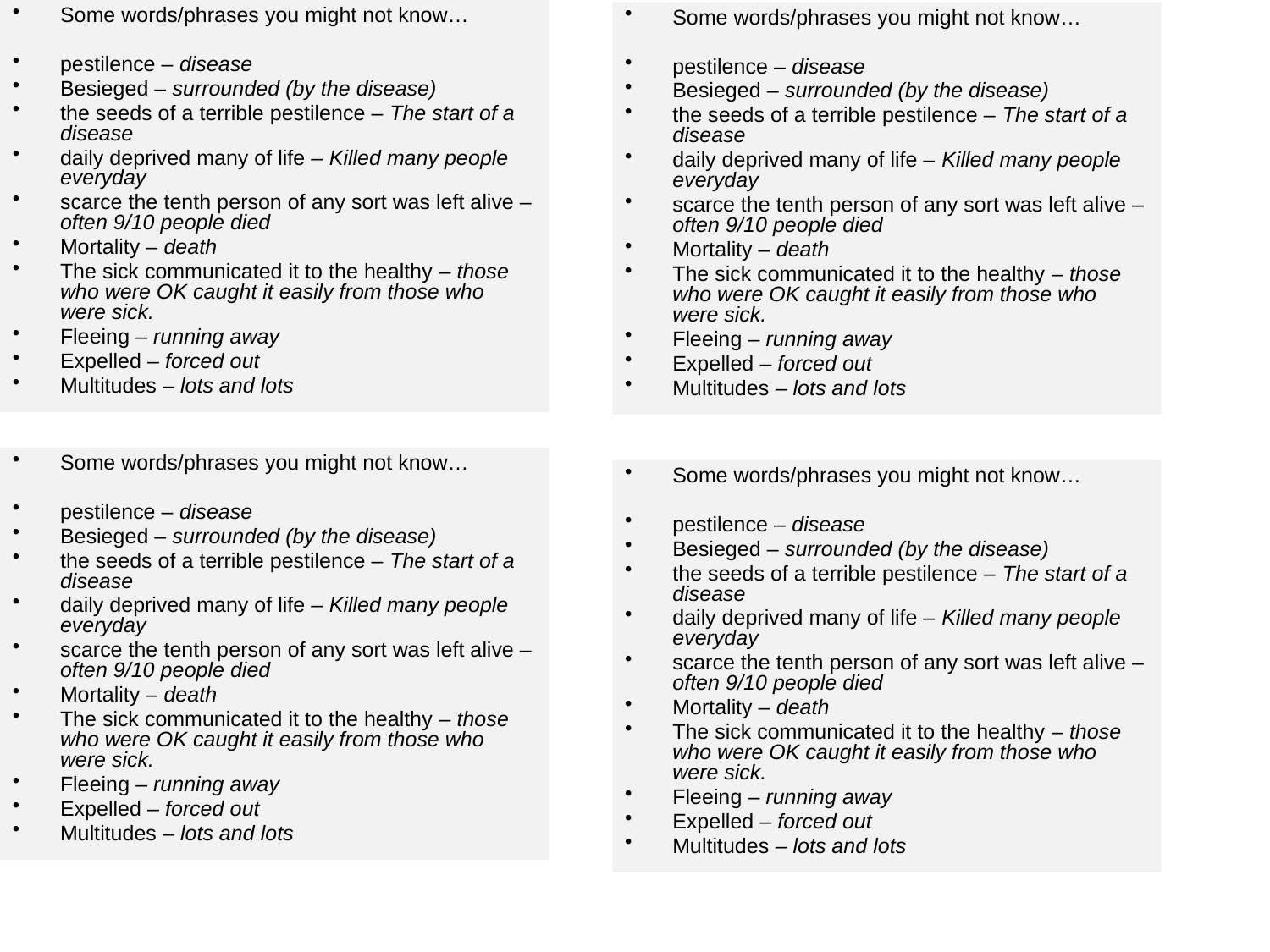

Some words/phrases you might not know…

pestilence – disease
Besieged – surrounded (by the disease)
the seeds of a terrible pestilence – The start of a disease
daily deprived many of life – Killed many people everyday
scarce the tenth person of any sort was left alive – often 9/10 people died
Mortality – death
The sick communicated it to the healthy – those who were OK caught it easily from those who were sick.
Fleeing – running away
Expelled – forced out
Multitudes – lots and lots

Some words/phrases you might not know…

pestilence – disease
Besieged – surrounded (by the disease)
the seeds of a terrible pestilence – The start of a disease
daily deprived many of life – Killed many people everyday
scarce the tenth person of any sort was left alive – often 9/10 people died
Mortality – death
The sick communicated it to the healthy – those who were OK caught it easily from those who were sick.
Fleeing – running away
Expelled – forced out
Multitudes – lots and lots

Some words/phrases you might not know…

pestilence – disease
Besieged – surrounded (by the disease)
the seeds of a terrible pestilence – The start of a disease
daily deprived many of life – Killed many people everyday
scarce the tenth person of any sort was left alive – often 9/10 people died
Mortality – death
The sick communicated it to the healthy – those who were OK caught it easily from those who were sick.
Fleeing – running away
Expelled – forced out
Multitudes – lots and lots

Some words/phrases you might not know…

pestilence – disease
Besieged – surrounded (by the disease)
the seeds of a terrible pestilence – The start of a disease
daily deprived many of life – Killed many people everyday
scarce the tenth person of any sort was left alive – often 9/10 people died
Mortality – death
The sick communicated it to the healthy – those who were OK caught it easily from those who were sick.
Fleeing – running away
Expelled – forced out
Multitudes – lots and lots